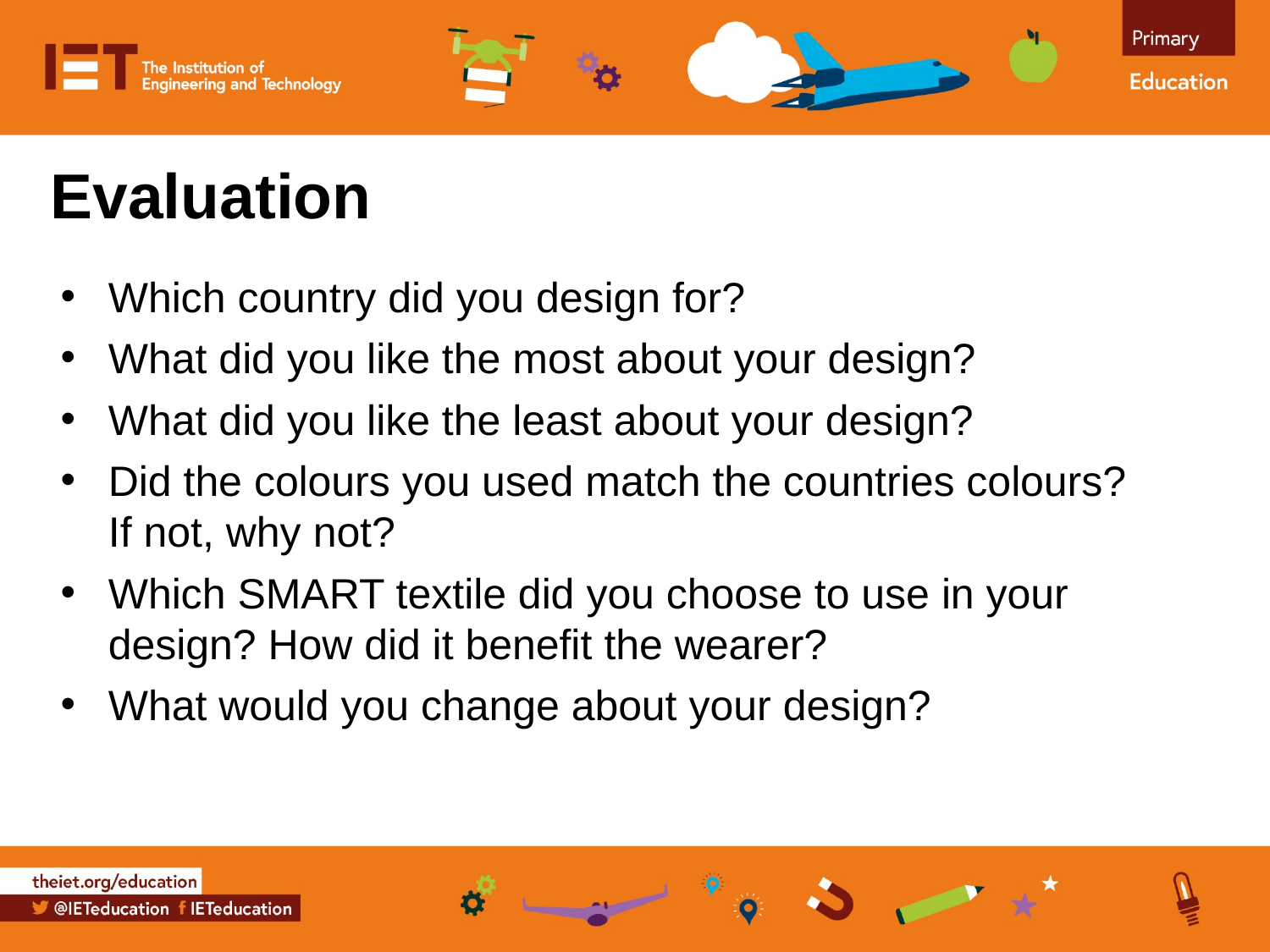

Evaluation
Which country did you design for?
What did you like the most about your design?
What did you like the least about your design?
Did the colours you used match the countries colours? If not, why not?
Which SMART textile did you choose to use in your design? How did it benefit the wearer?
What would you change about your design?